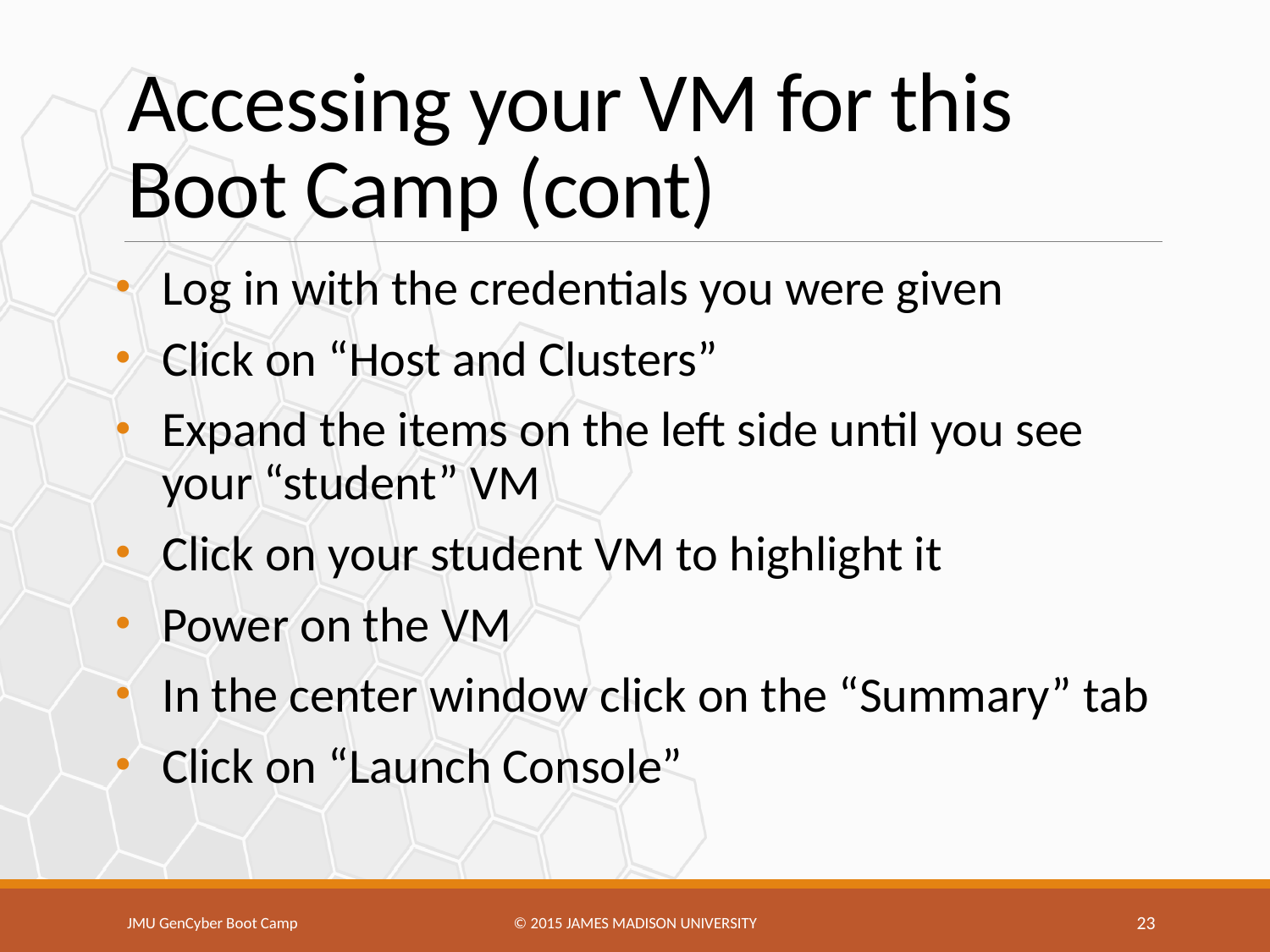

# Accessing your VM for this Boot Camp (cont)
Log in with the credentials you were given
Click on “Host and Clusters”
Expand the items on the left side until you see your “student” VM
Click on your student VM to highlight it
Power on the VM
In the center window click on the “Summary” tab
Click on “Launch Console”
JMU GenCyber Boot Camp
© 2015 James Madison university
23